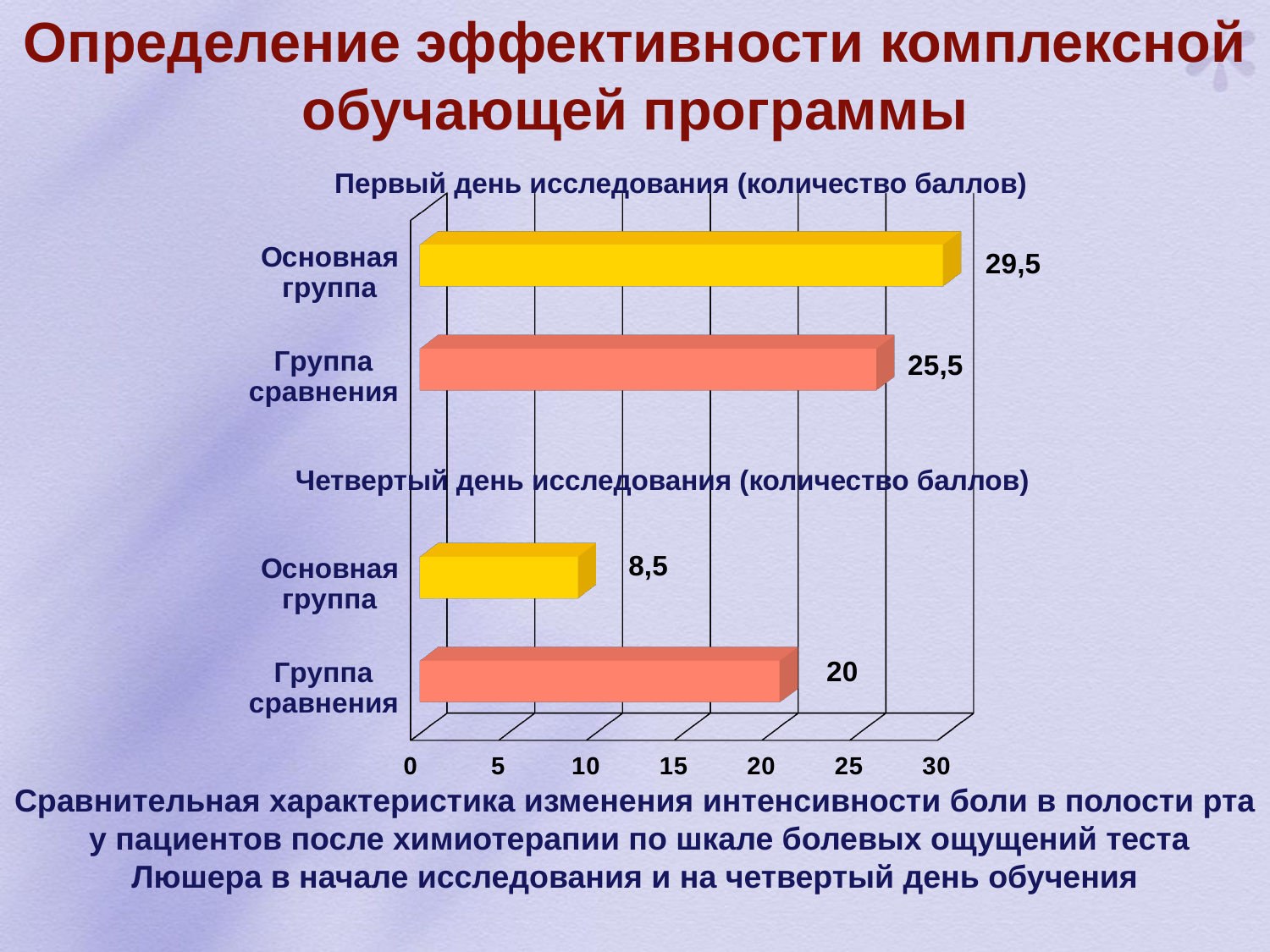

Определение эффективности комплексной обучающей программы
Первый день исследования (количество баллов)

[unsupported chart]

Четвертый день исследования (количество баллов)
Сравнительная характеристика изменения интенсивности боли в полости рта  у пациентов после химиотерапии по шкале болевых ощущений теста Люшера в начале исследования и на четвертый день обучения